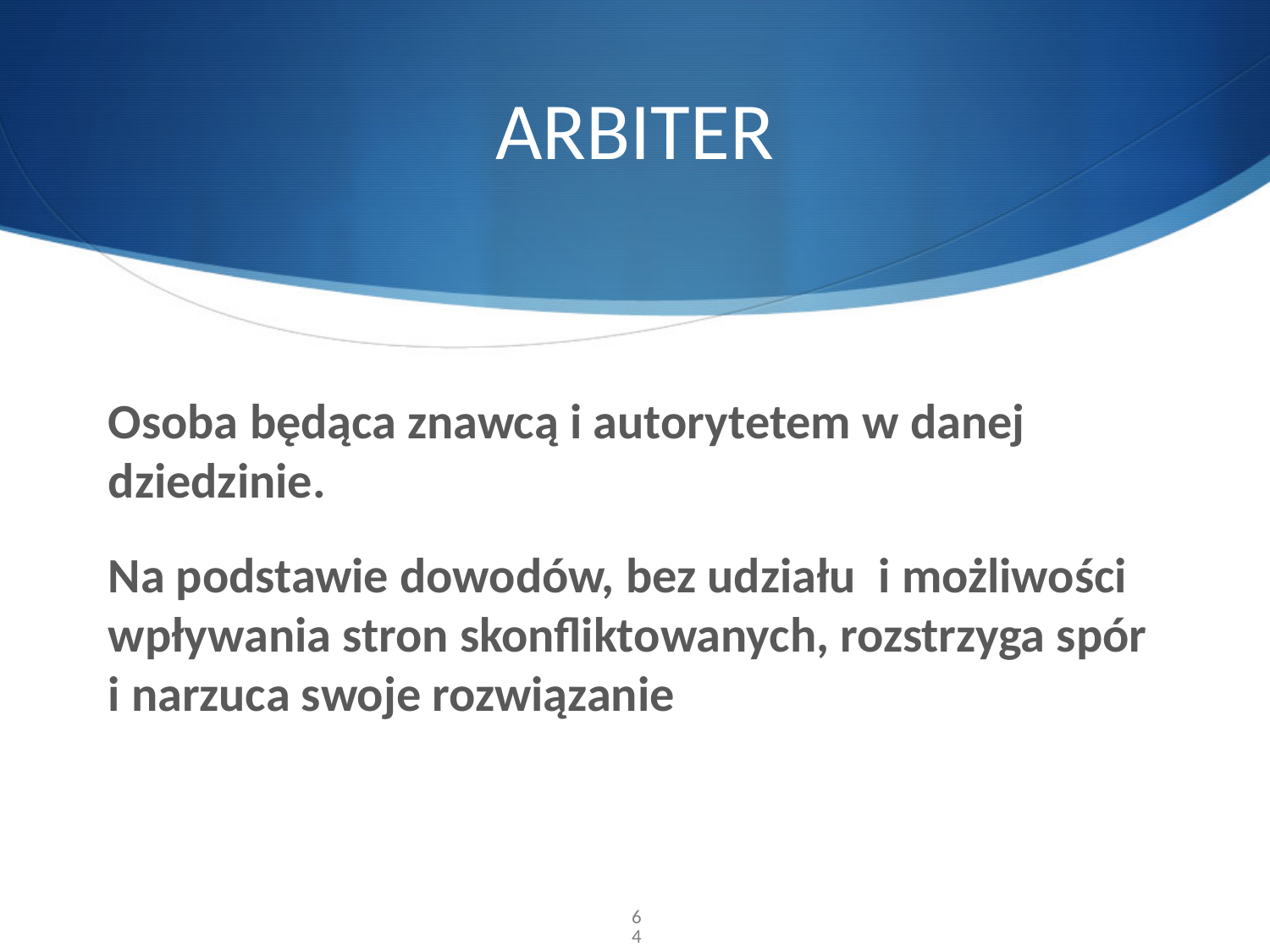

# ARBITER
Osoba będąca znawcą i autorytetem w danej dziedzinie.
Na podstawie dowodów, bez udziału  i możliwości wpływania stron skonfliktowanych, rozstrzyga spór i narzuca swoje rozwiązanie
64